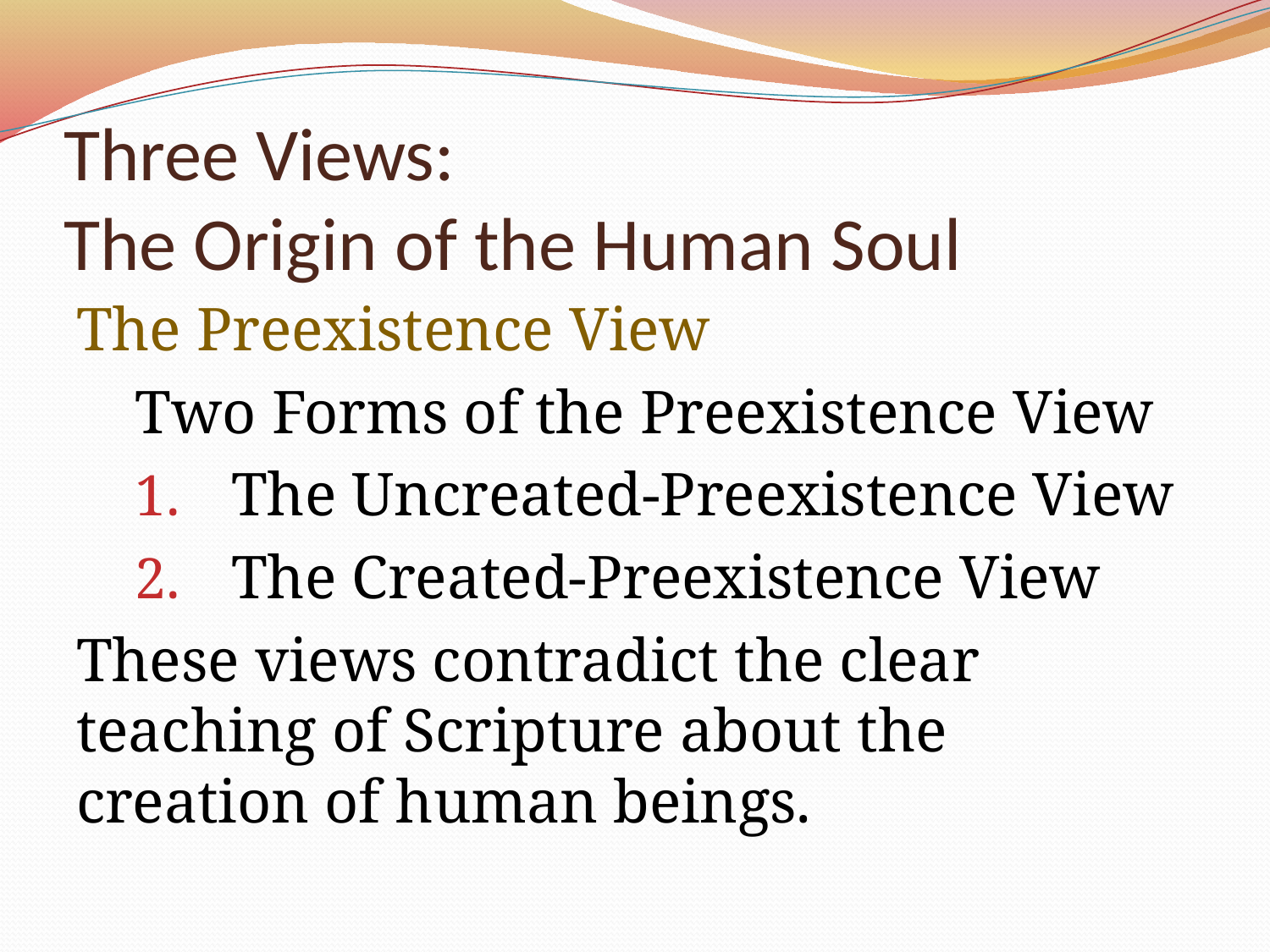

# Three Views: The Origin of the Human Soul
The Preexistence View
Two Forms of the Preexistence View
The Uncreated-Preexistence View
The Created-Preexistence View
These views contradict the clear teaching of Scripture about the creation of human beings.